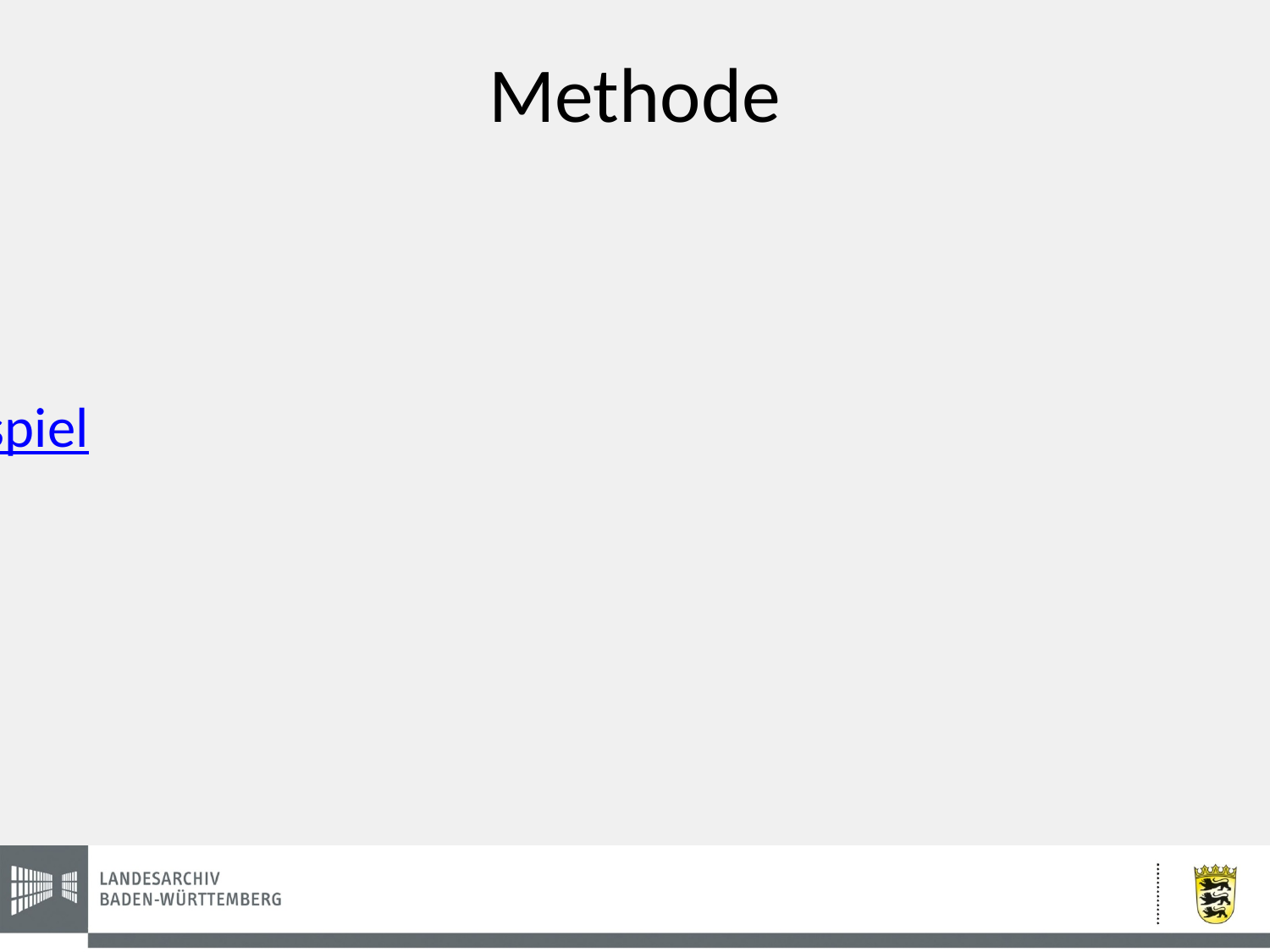

# Methode
Geburts- und Sterbedaten
Regex- Identifizierung von Datumswerten
Umwandlung in YYYY-MM-TT
(Identifizierung von Namen (über Vornamenliste) in räumlicher Nähe)
Abgleich per SPARQL mit DBpedia
Wichtig: Evaluierung: was ist für ein Matching ausreichend
Bestände mit vielen „normalen“ Persönlichkeiten (Auswandererlisten, Grabsteine) (Karlsruhe: 20/90000)
Bestände mit vielen bedeutenden Persönlichkeiten (Zeitungsausschnitte-Sammlung, Nachlässe) (MPG: 142/207)
Beispiel